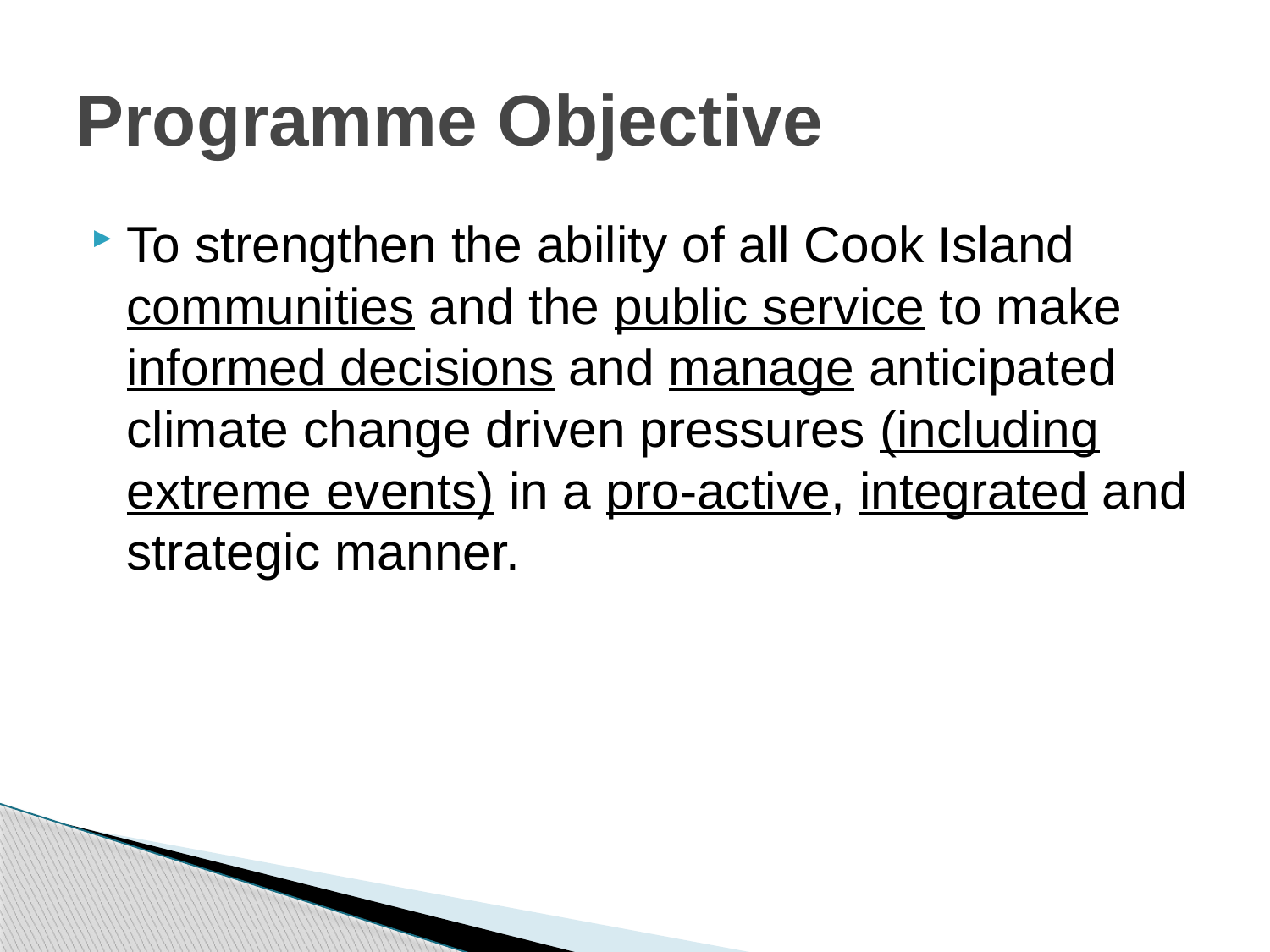

# Programme Objective
To strengthen the ability of all Cook Island communities and the public service to make informed decisions and manage anticipated climate change driven pressures (including extreme events) in a pro-active, integrated and strategic manner.